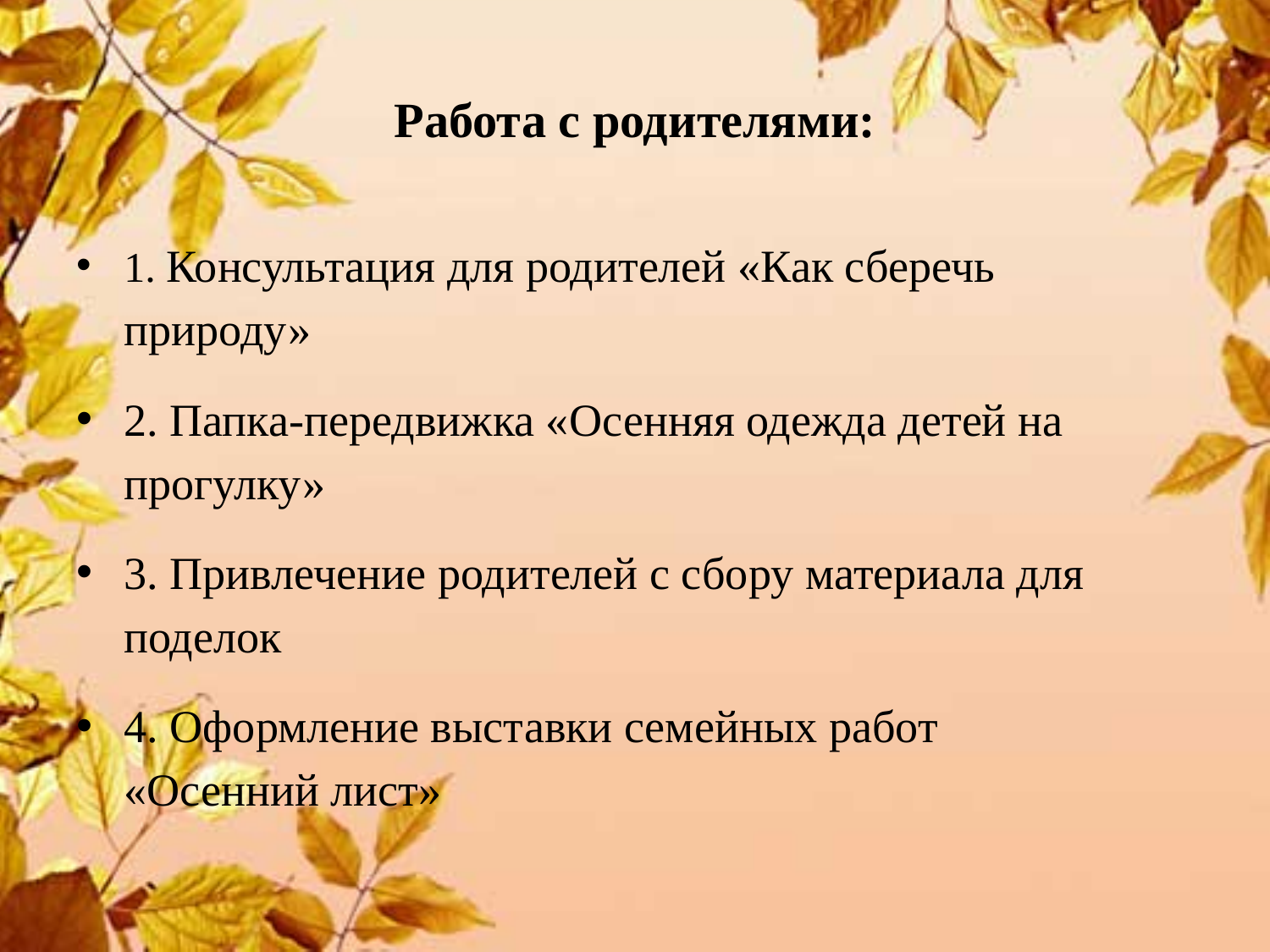

# Работа с родителями:
1. Консультация для родителей «Как сберечь природу»
2. Папка-передвижка «Осенняя одежда детей на прогулку»
3. Привлечение родителей с сбору материала для поделок
4. Оформление выставки семейных работ «Осенний лист»